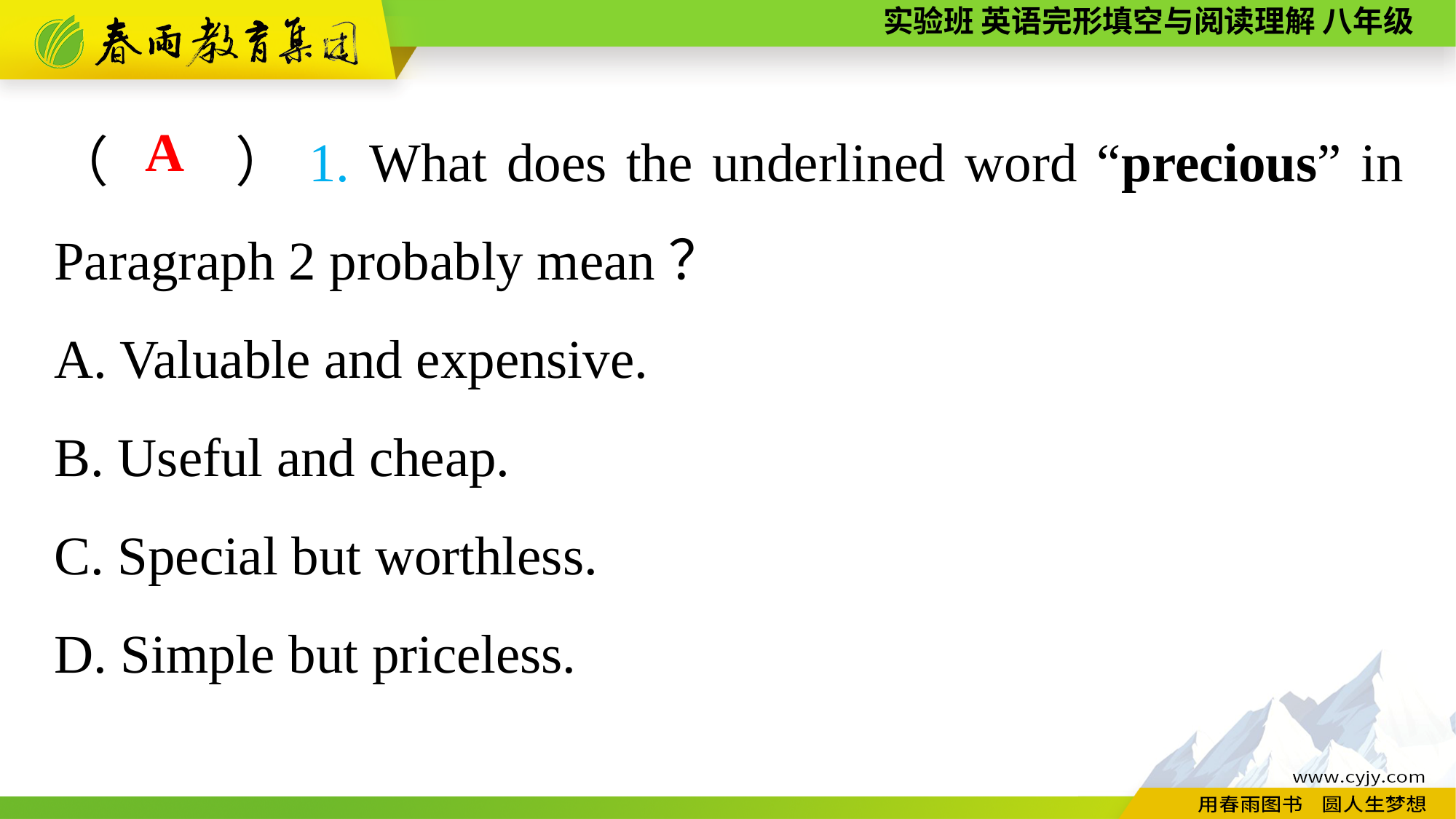

（　　）1. What does the underlined word “precious” in Paragraph 2 probably mean？
A. Valuable and expensive.
B. Useful and cheap.
C. Special but worthless.
D. Simple but priceless.
A